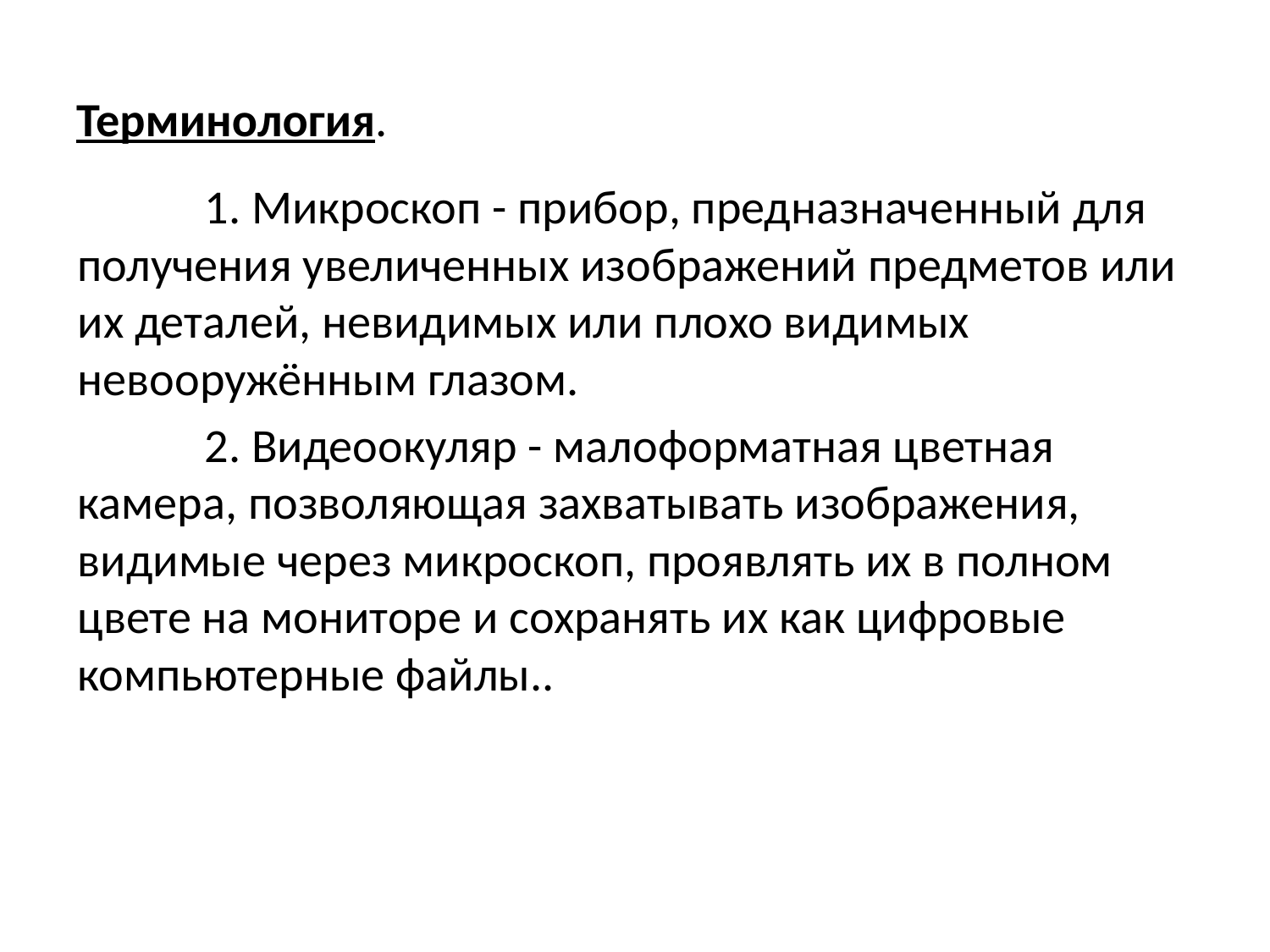

# Терминология.
	1. Микроскоп - прибор, предназначенный для получения увеличенных изображений предметов или их деталей, невидимых или плохо видимых невооружённым глазом.
	2. Видеоокуляр - малоформатная цветная камера, позволяющая захватывать изображения, видимые через микроскоп, проявлять их в полном цвете на мониторе и сохранять их как цифровые компьютерные файлы..